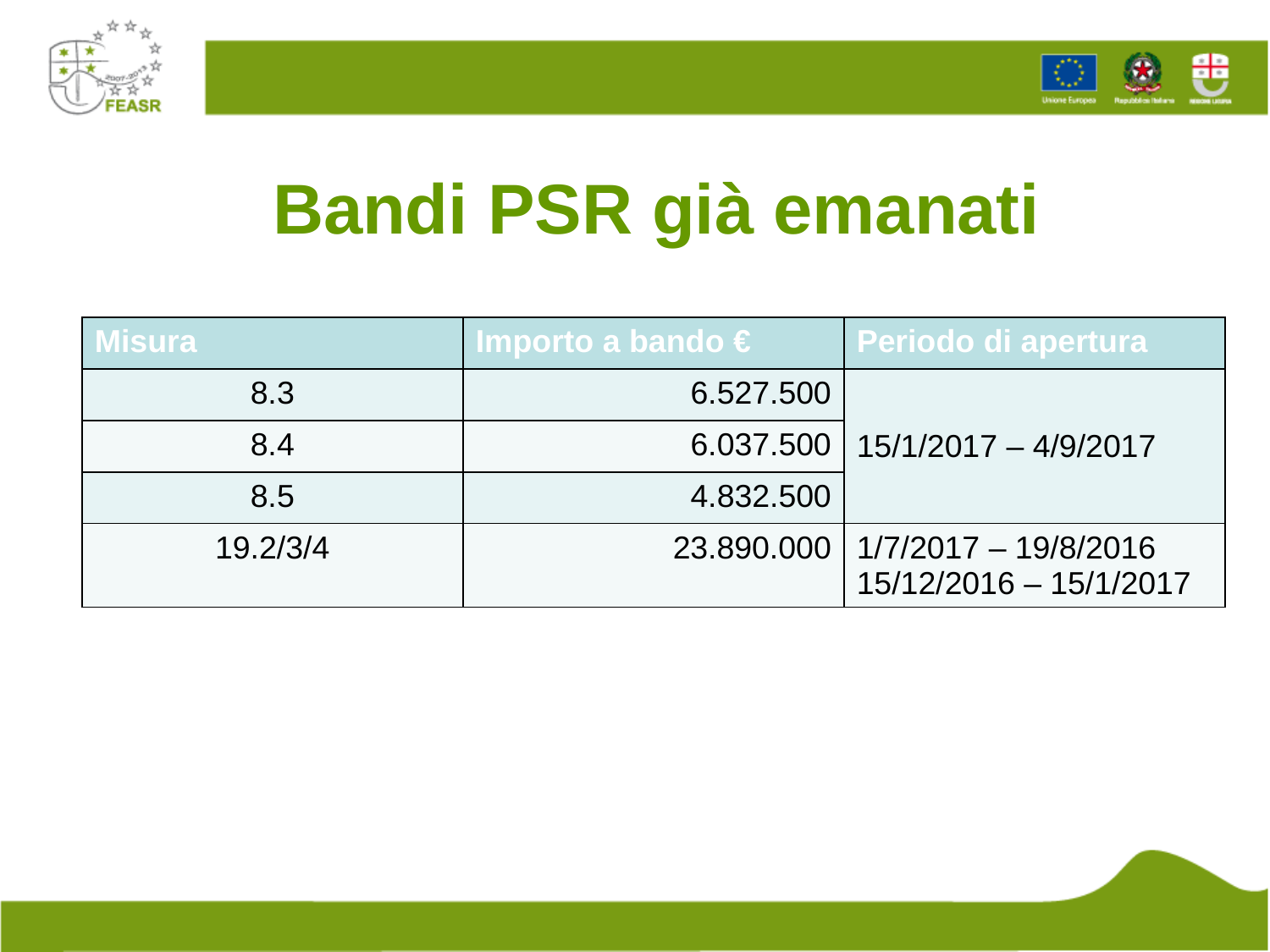

# Bandi PSR già emanati
| Misura | Importo a bando € | Periodo di apertura |
| --- | --- | --- |
| 8.3 | 6.527.500 | 15/1/2017 – 4/9/2017 |
| 8.4 | 6.037.500 |  |
| 8.5 | 4.832.500 |  |
| 19.2/3/4 | 23.890.000 | 1/7/2017 – 19/8/2016 15/12/2016 – 15/1/2017 |